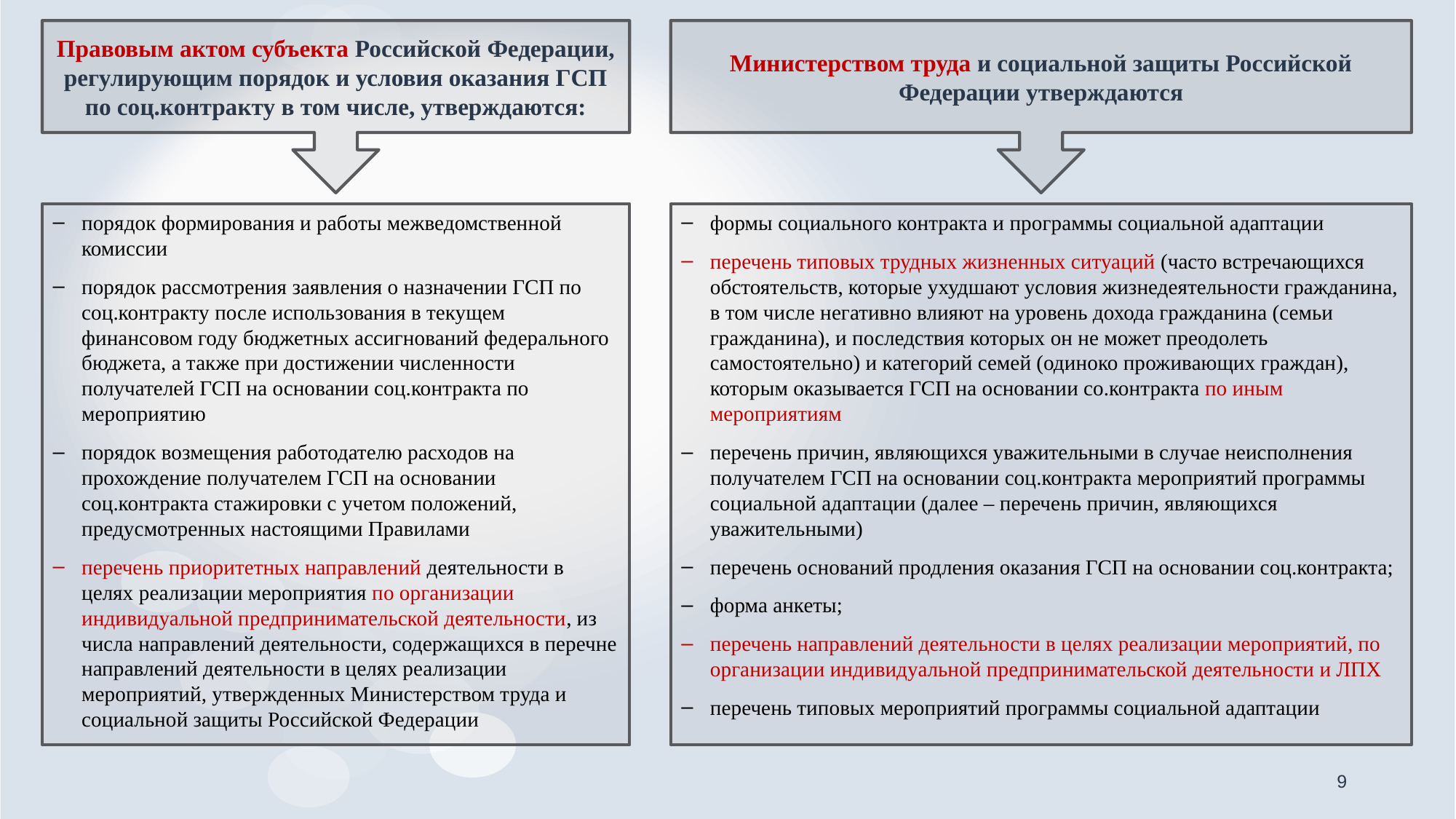

Правовым актом субъекта Российской Федерации, регулирующим порядок и условия оказания ГСП по соц.контракту в том числе, утверждаются:
Министерством труда и социальной защиты Российской Федерации утверждаются

порядок формирования и работы межведомственной комиссии
порядок рассмотрения заявления о назначении ГСП по соц.контракту после использования в текущем финансовом году бюджетных ассигнований федерального бюджета, а также при достижении численности получателей ГСП на основании соц.контракта по мероприятию
порядок возмещения работодателю расходов на прохождение получателем ГСП на основании соц.контракта стажировки с учетом положений, предусмотренных настоящими Правилами
перечень приоритетных направлений деятельности в целях реализации мероприятия по организации индивидуальной предпринимательской деятельности, из числа направлений деятельности, содержащихся в перечне направлений деятельности в целях реализации мероприятий, утвержденных Министерством труда и социальной защиты Российской Федерации
формы социального контракта и программы социальной адаптации
перечень типовых трудных жизненных ситуаций (часто встречающихся обстоятельств, которые ухудшают условия жизнедеятельности гражданина, в том числе негативно влияют на уровень дохода гражданина (семьи гражданина), и последствия которых он не может преодолеть самостоятельно) и категорий семей (одиноко проживающих граждан), которым оказывается ГСП на основании со.контракта по иным мероприятиям
перечень причин, являющихся уважительными в случае неисполнения получателем ГСП на основании соц.контракта мероприятий программы социальной адаптации (далее – перечень причин, являющихся уважительными)
перечень оснований продления оказания ГСП на основании соц.контракта;
форма анкеты;
перечень направлений деятельности в целях реализации мероприятий, по организации индивидуальной предпринимательской деятельности и ЛПХ
перечень типовых мероприятий программы социальной адаптации
9